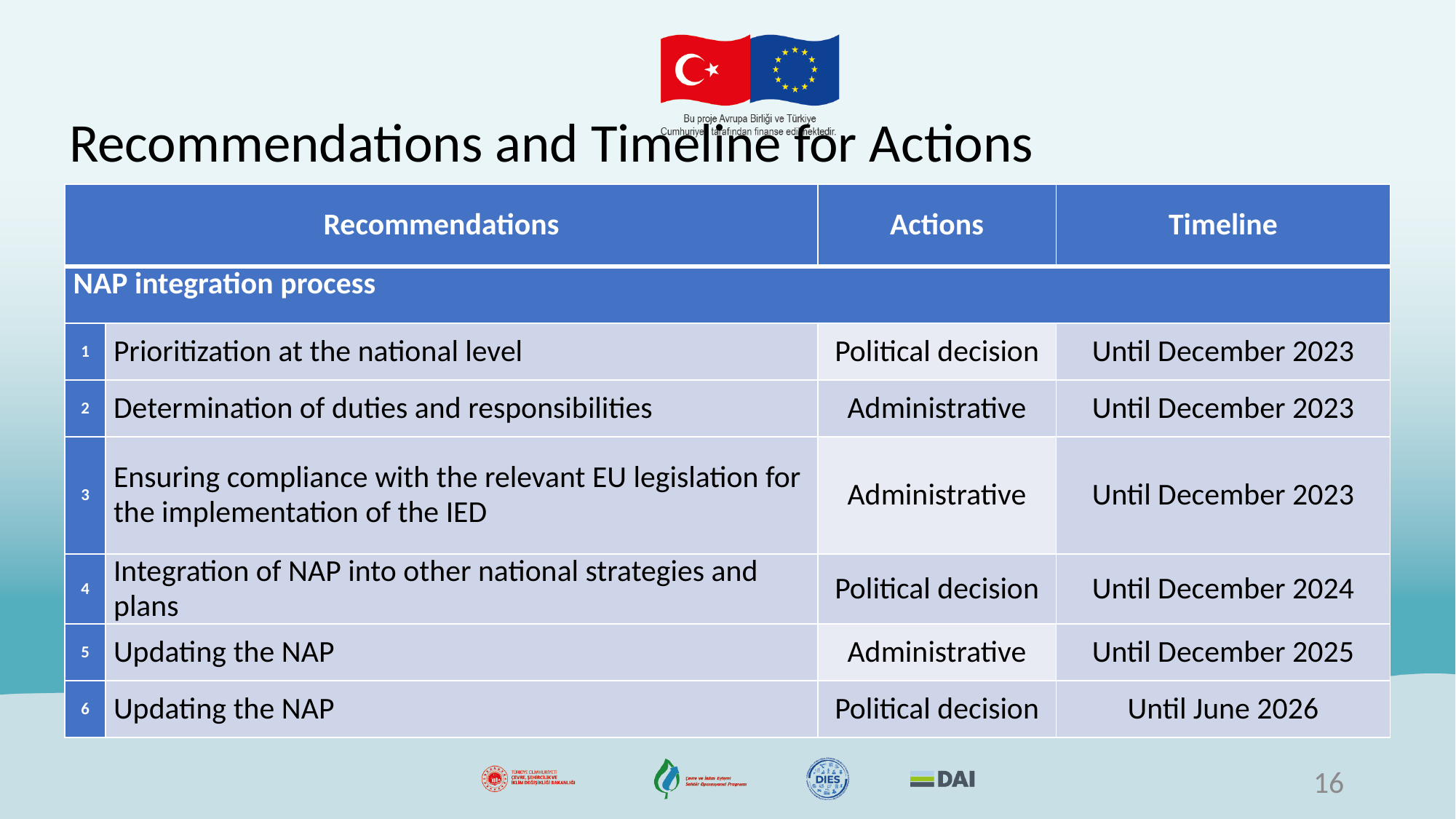

# Recommendations and Timeline for Actions
| Recommendations |  | Actions | Timeline |
| --- | --- | --- | --- |
| NAP integration process |  |  |  |
| 1 | Prioritization at the national level | Political decision | Until December 2023 |
| 2 | Determination of duties and responsibilities | Administrative | Until December 2023 |
| 3 | Ensuring compliance with the relevant EU legislation for the implementation of the IED | Administrative | Until December 2023 |
| 4 | Integration of NAP into other national strategies and plans | Political decision | Until December 2024 |
| 5 | Updating the NAP | Administrative | Until December 2025 |
| 6 | Updating the NAP | Political decision | Until June 2026 |
16